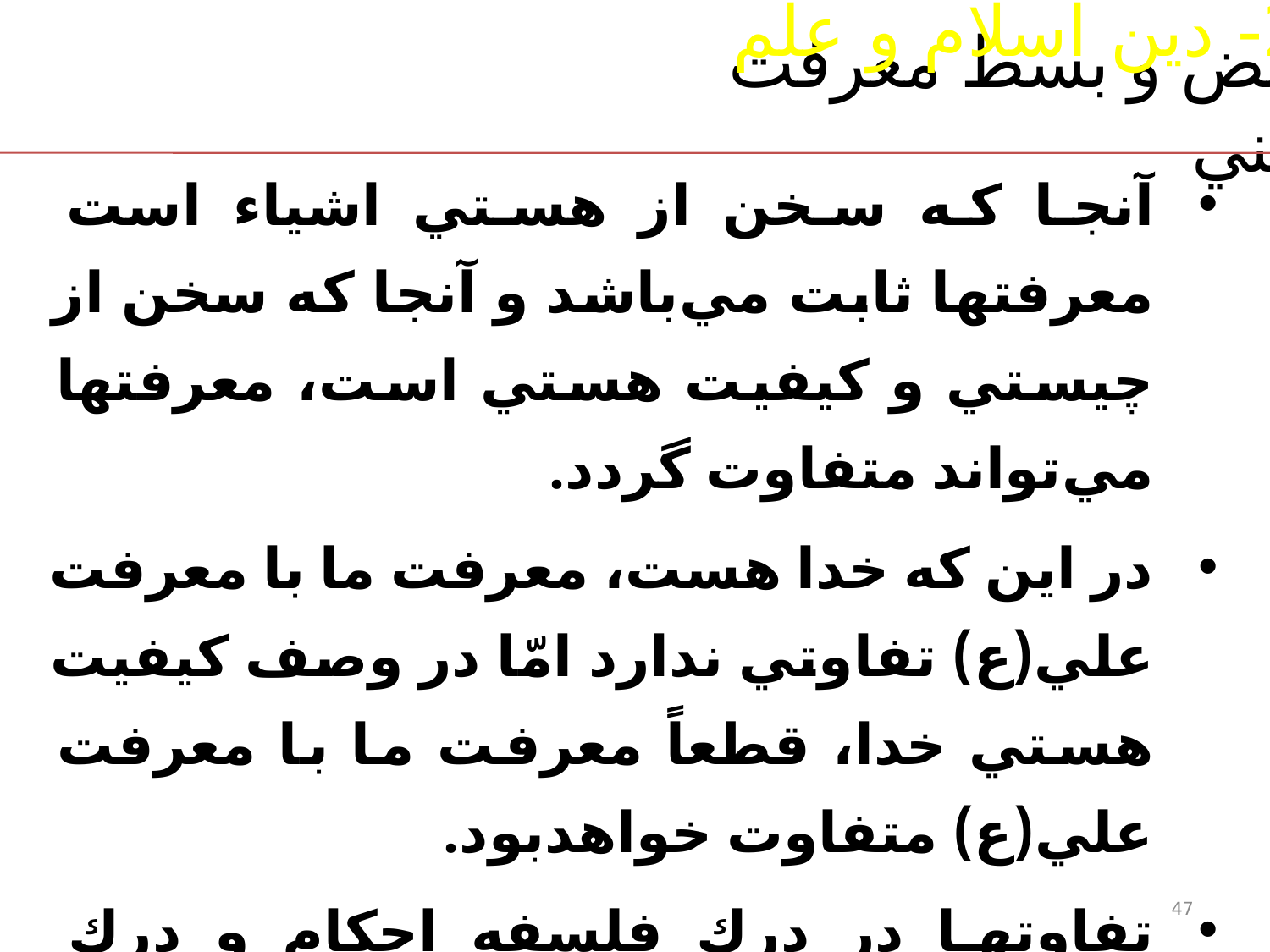

2- دین اسلام و علم
# قبض و بسط معرفت ديني
آنجا كه سخن از هستي اشياء است معرفتها ثابت مي‌باشد و آنجا كه سخن از چيستي و كيفيت هستي است، معرفتها مي‌تواند متفاوت گردد.
در اين كه خدا هست، معرفت ما با معرفت علي(ع) تفاوتي ندارد امّا در وصف كيفيت هستي خدا، قطعاً معرفت ما با معرفت علي(ع) متفاوت خواهدبود.
تفاوتها در درك فلسفه احكام و درك خصوصيات تفصيلي احكام و تجربه باطني حقيقت احكام است كه ميان مؤمنان تفاوت پديد مي‌آيد.

47